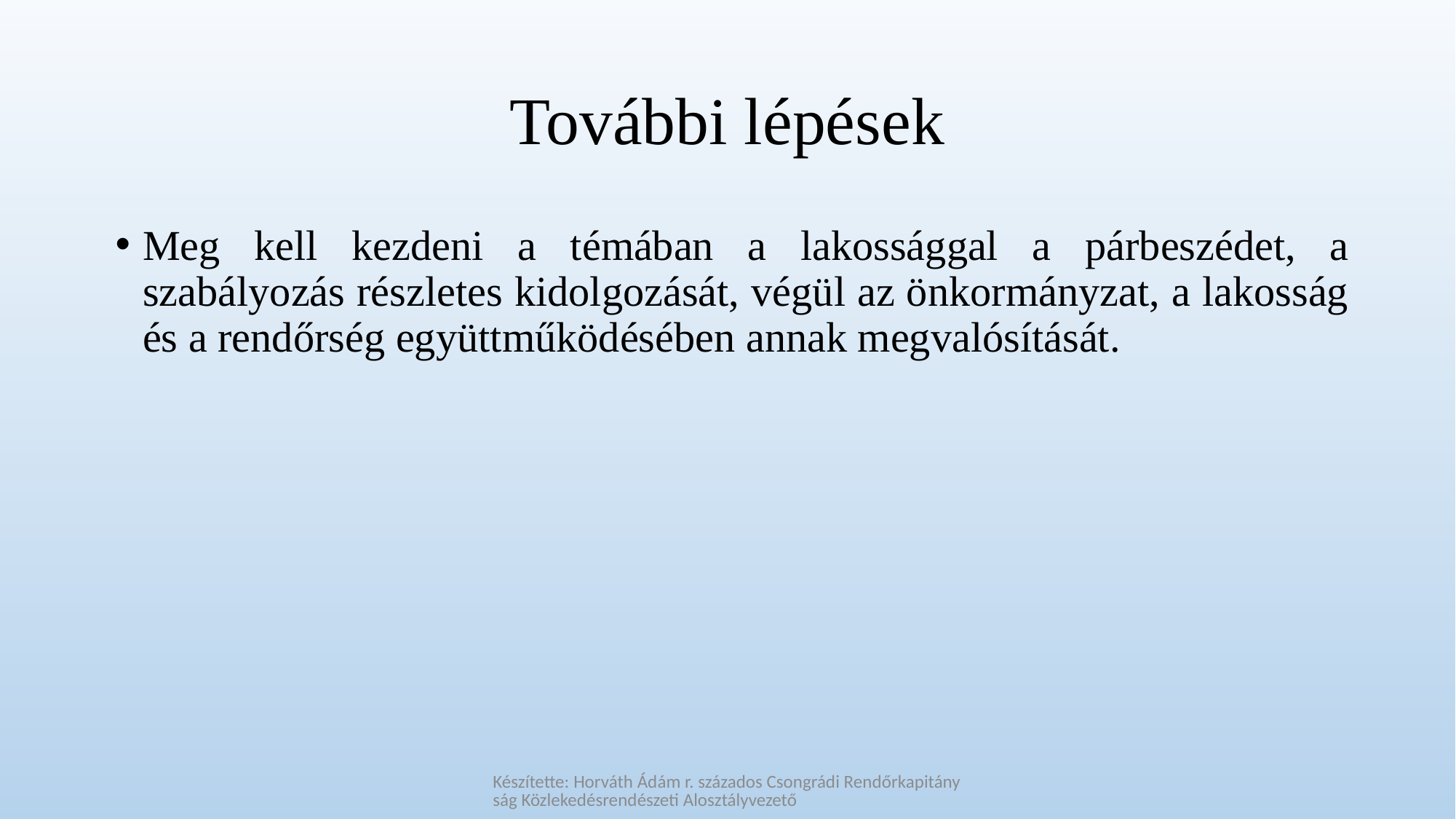

# További lépések
Meg kell kezdeni a témában a lakossággal a párbeszédet, a szabályozás részletes kidolgozását, végül az önkormányzat, a lakosság és a rendőrség együttműködésében annak megvalósítását.
Készítette: Horváth Ádám r. százados Csongrádi Rendőrkapitányság Közlekedésrendészeti Alosztályvezető